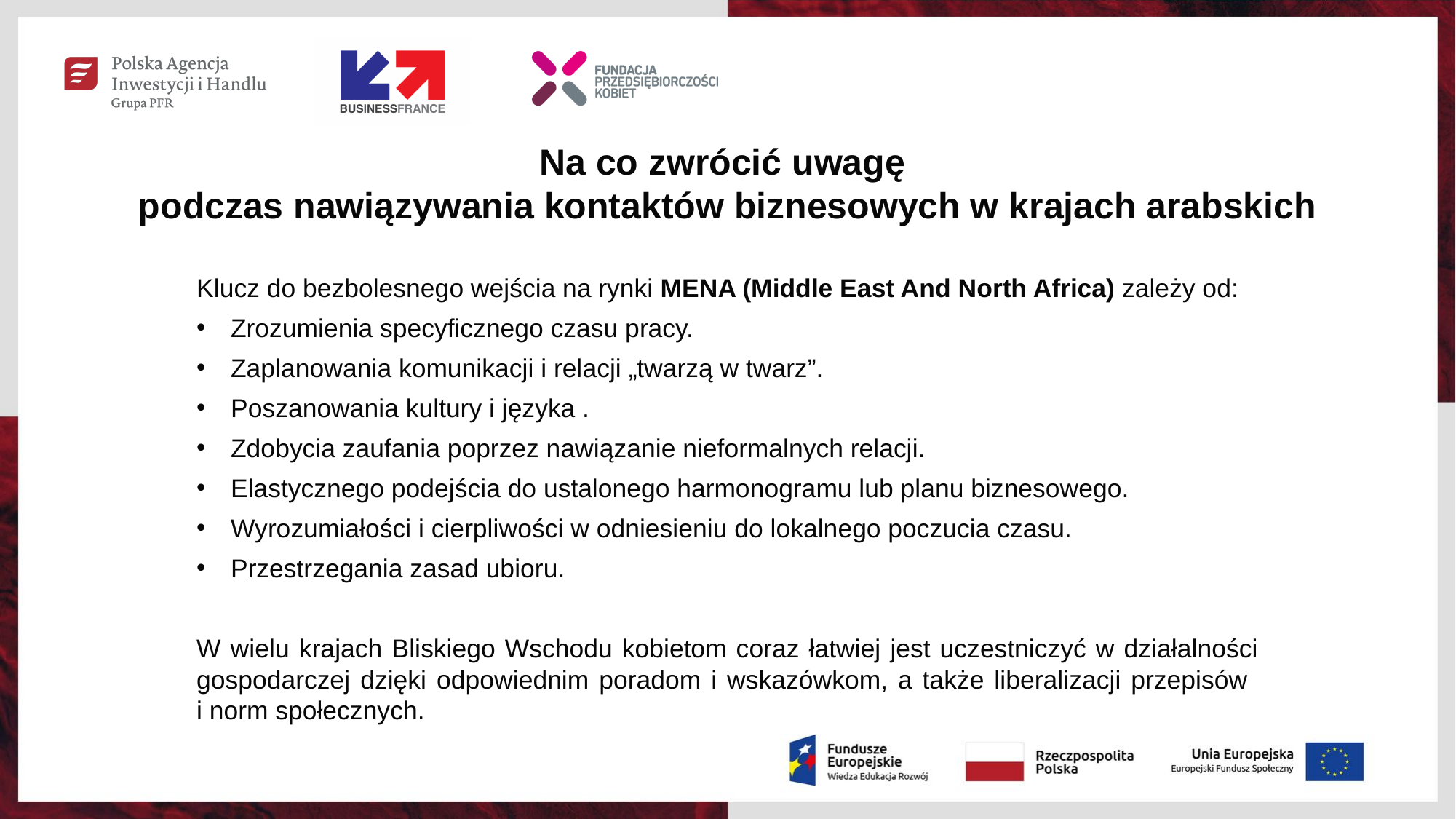

Na co zwrócić uwagę
podczas nawiązywania kontaktów biznesowych w krajach arabskich
Klucz do bezbolesnego wejścia na rynki MENA (Middle East And North Africa) zależy od:
Zrozumienia specyficznego czasu pracy.
Zaplanowania komunikacji i relacji „twarzą w twarz”.
Poszanowania kultury i języka .
Zdobycia zaufania poprzez nawiązanie nieformalnych relacji.
Elastycznego podejścia do ustalonego harmonogramu lub planu biznesowego.
Wyrozumiałości i cierpliwości w odniesieniu do lokalnego poczucia czasu.
Przestrzegania zasad ubioru.

W wielu krajach Bliskiego Wschodu kobietom coraz łatwiej jest uczestniczyć w działalności gospodarczej dzięki odpowiednim poradom i wskazówkom, a także liberalizacji przepisów
i norm społecznych.